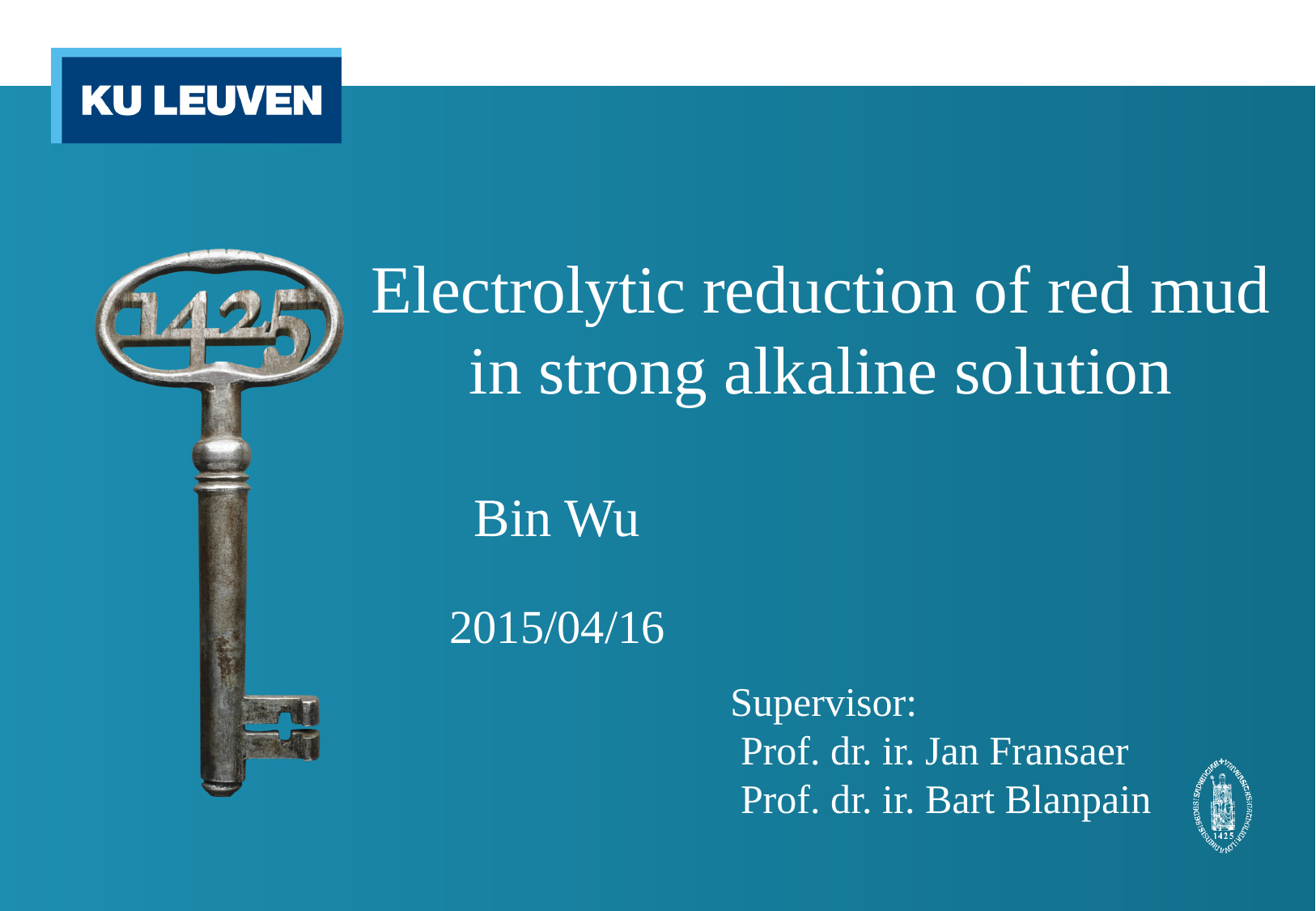

# Electrolytic reduction of red mud in strong alkaline solution
Bin Wu
2015/04/16
  Supervisor:
   Prof. dr. ir. Jan Fransaer
   Prof. dr. ir. Bart Blanpain